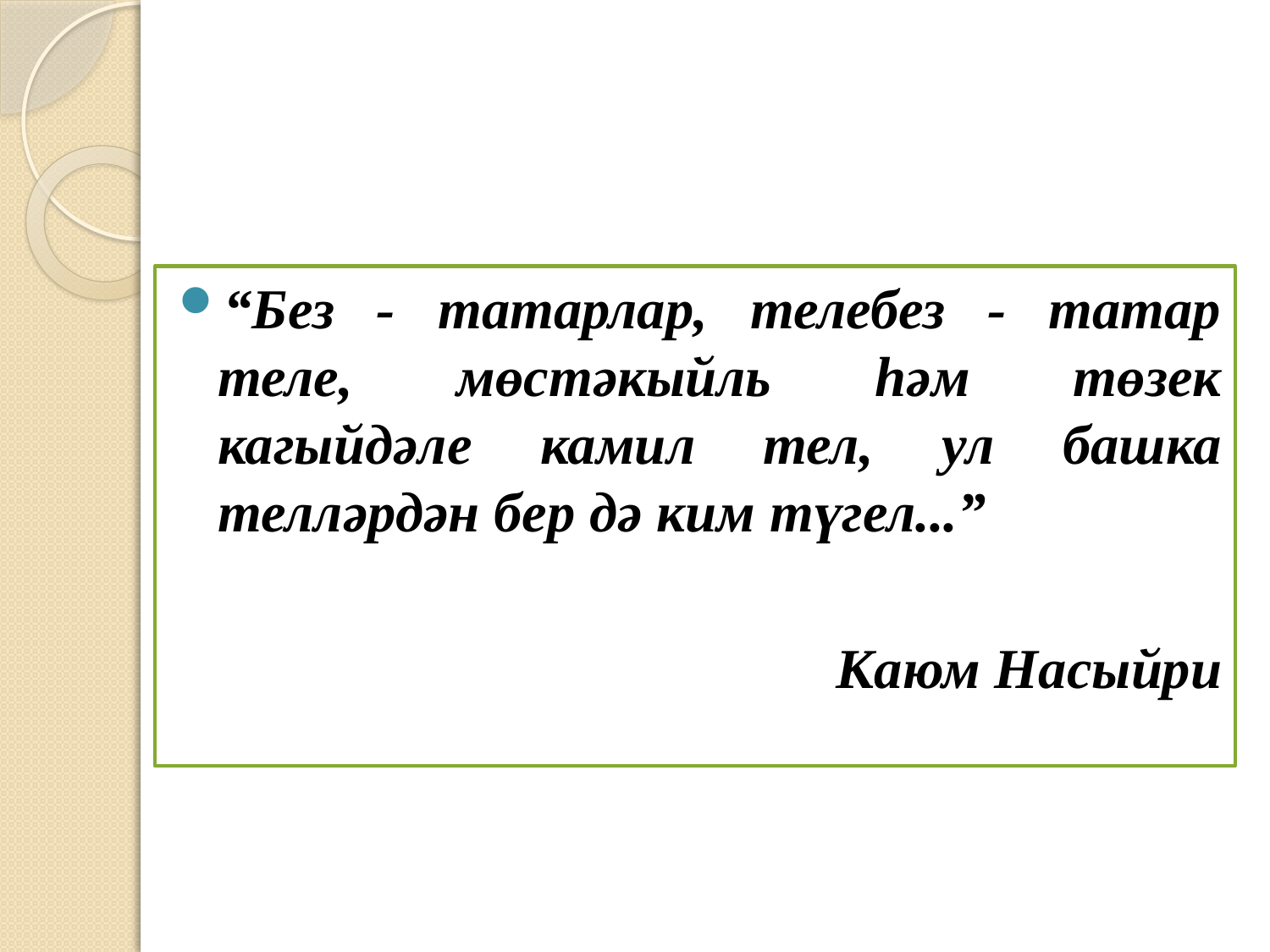

#
“Без - татарлар, телебез - татар теле, мөстәкыйль һәм төзек кагыйдәле камил тел, ул башка телләрдән бер дә ким түгел...”

Каюм Насыйри